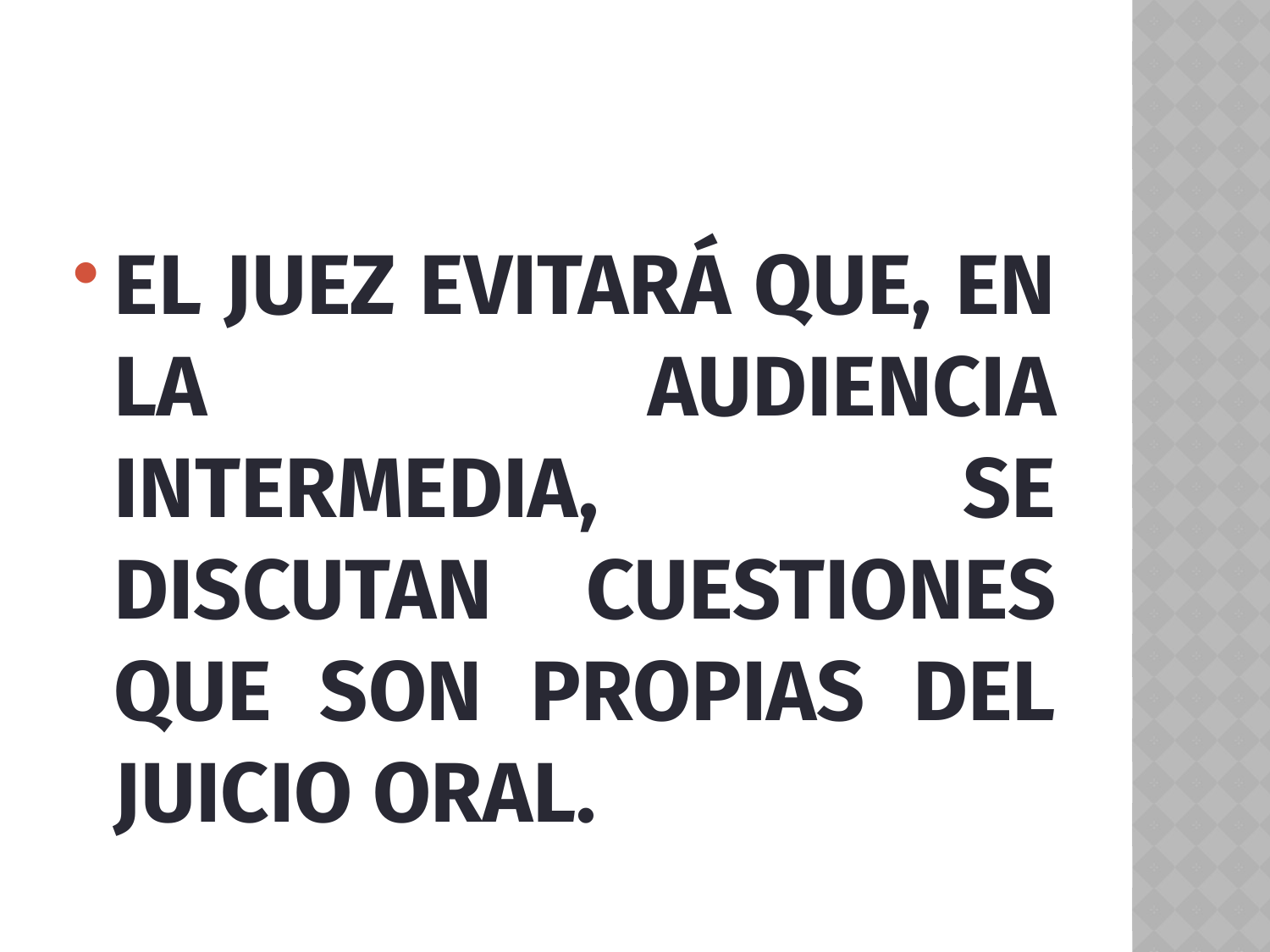

#
EL JUEZ EVITARÁ QUE, EN LA AUDIENCIA INTERMEDIA, SE DISCUTAN CUESTIONES QUE SON PROPIAS DEL JUICIO ORAL.